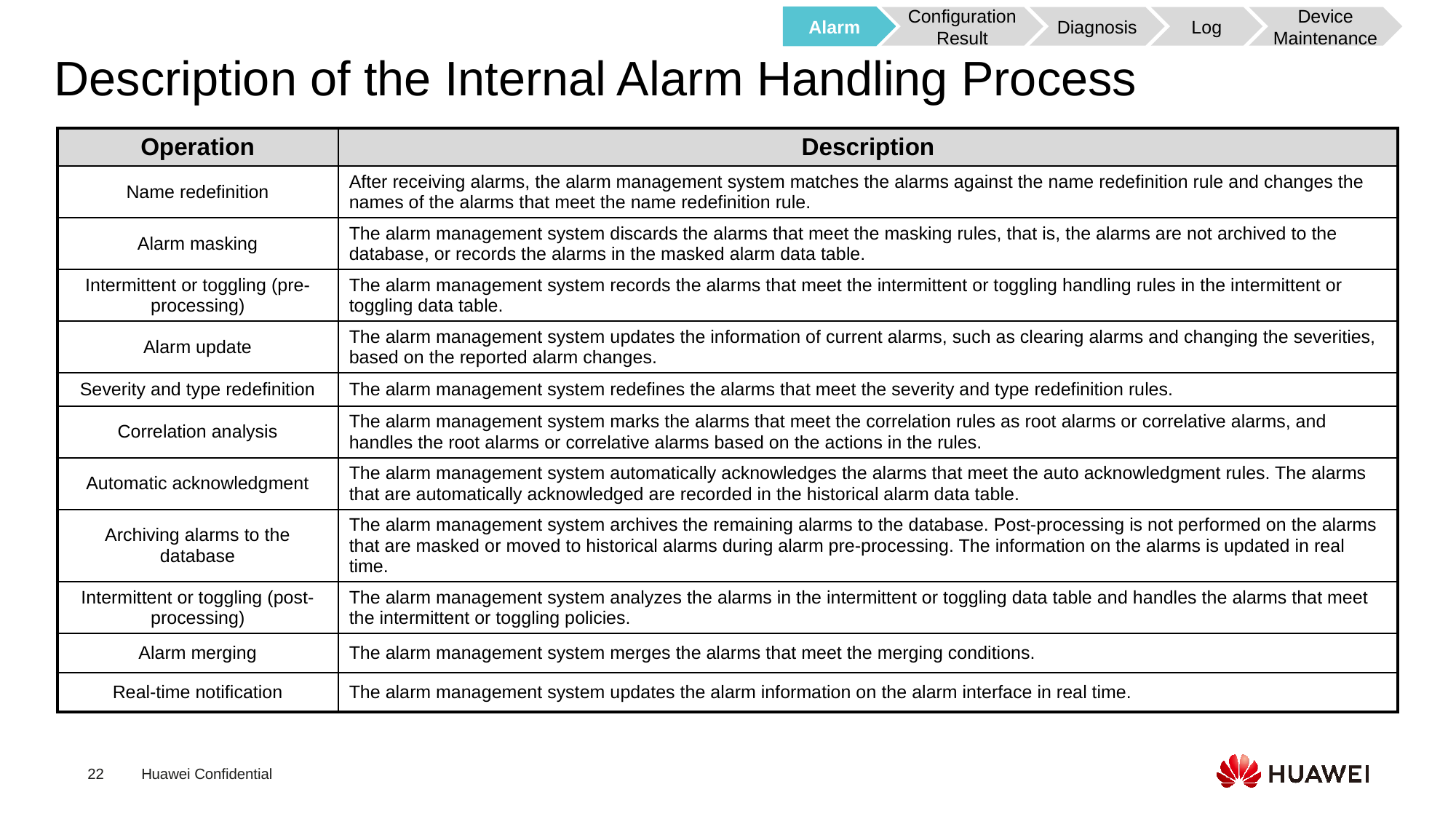

Alarm
Configuration Result
Diagnosis
Log
Device Maintenance
# Description of the Internal Alarm Handling Process
| Operation | Description |
| --- | --- |
| Name redefinition | After receiving alarms, the alarm management system matches the alarms against the name redefinition rule and changes the names of the alarms that meet the name redefinition rule. |
| Alarm masking | The alarm management system discards the alarms that meet the masking rules, that is, the alarms are not archived to the database, or records the alarms in the masked alarm data table. |
| Intermittent or toggling (pre-processing) | The alarm management system records the alarms that meet the intermittent or toggling handling rules in the intermittent or toggling data table. |
| Alarm update | The alarm management system updates the information of current alarms, such as clearing alarms and changing the severities, based on the reported alarm changes. |
| Severity and type redefinition | The alarm management system redefines the alarms that meet the severity and type redefinition rules. |
| Correlation analysis | The alarm management system marks the alarms that meet the correlation rules as root alarms or correlative alarms, and handles the root alarms or correlative alarms based on the actions in the rules. |
| Automatic acknowledgment | The alarm management system automatically acknowledges the alarms that meet the auto acknowledgment rules. The alarms that are automatically acknowledged are recorded in the historical alarm data table. |
| Archiving alarms to the database | The alarm management system archives the remaining alarms to the database. Post-processing is not performed on the alarms that are masked or moved to historical alarms during alarm pre-processing. The information on the alarms is updated in real time. |
| Intermittent or toggling (post-processing) | The alarm management system analyzes the alarms in the intermittent or toggling data table and handles the alarms that meet the intermittent or toggling policies. |
| Alarm merging | The alarm management system merges the alarms that meet the merging conditions. |
| Real-time notification | The alarm management system updates the alarm information on the alarm interface in real time. |